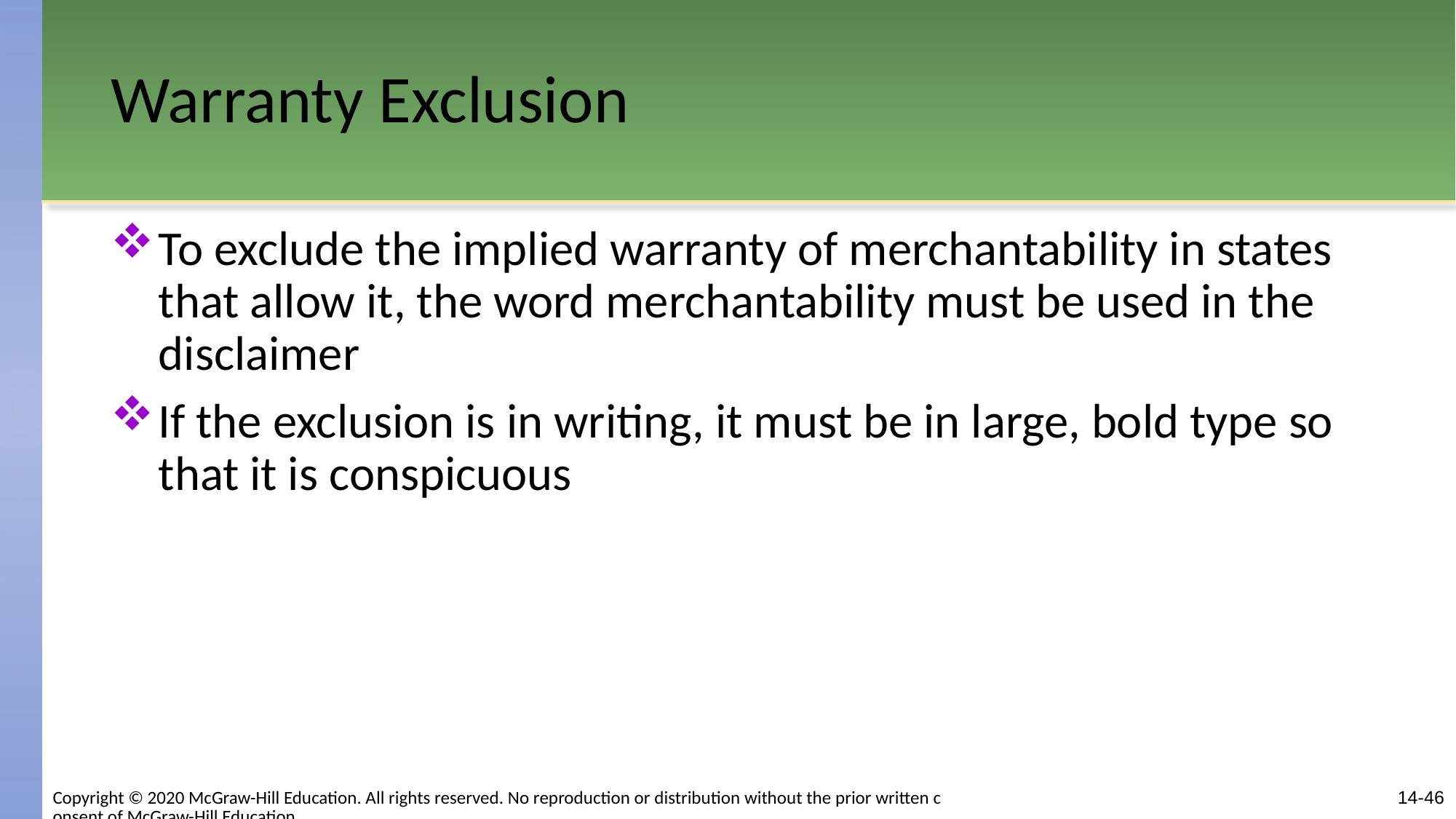

# Warranty Exclusion
To exclude the implied warranty of merchantability in states that allow it, the word merchantability must be used in the disclaimer
If the exclusion is in writing, it must be in large, bold type so that it is conspicuous

Copyright © 2020 McGraw-Hill Education. All rights reserved. No reproduction or distribution without the prior written consent of McGraw-Hill Education.
14-46